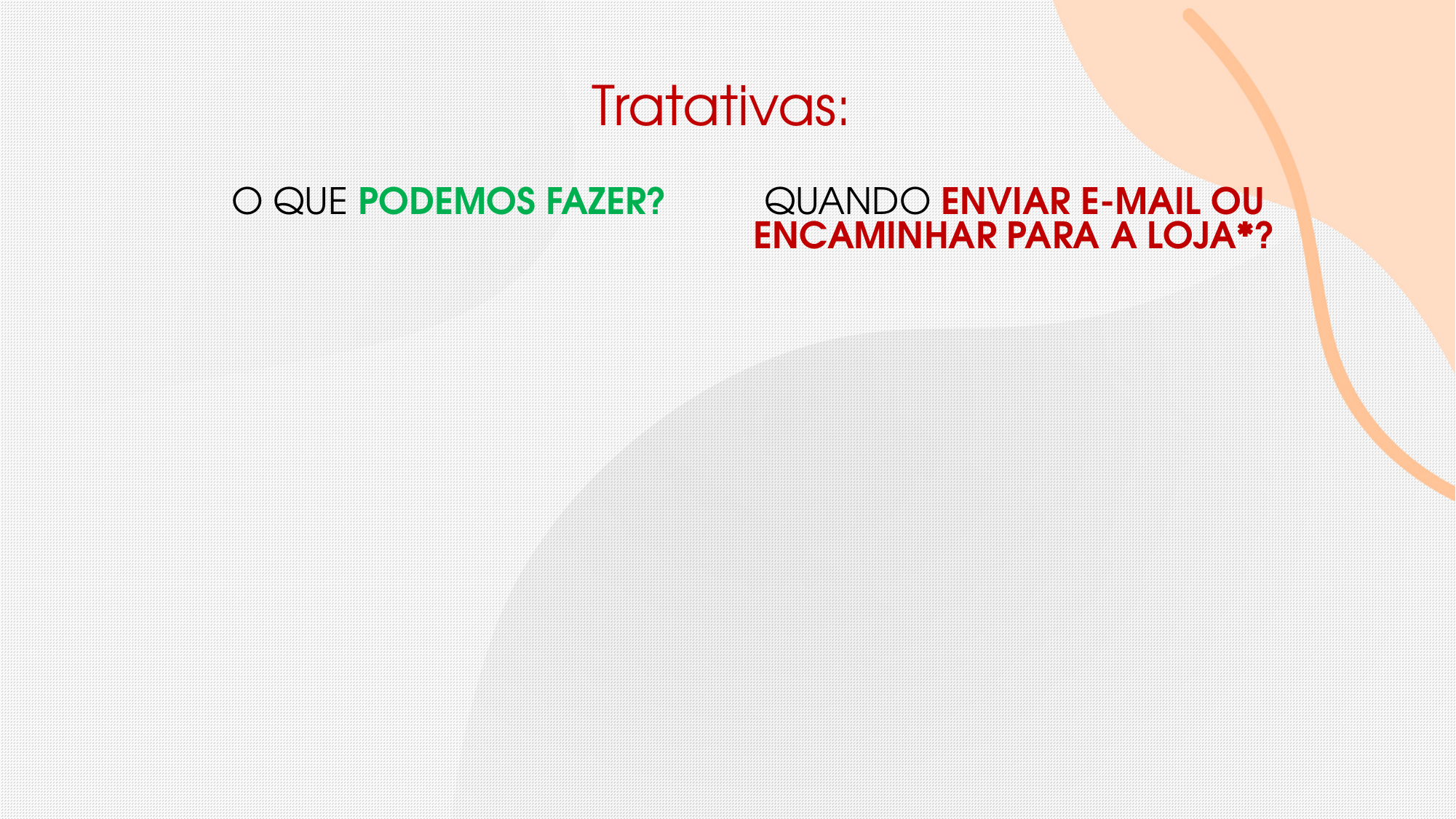

Tratativas:
| O QUE PODEMOS FAZER? | QUANDO ENVIAR E-MAIL OU ENCAMINHAR PARA A LOJA\*? |
| --- | --- |
|  |  |